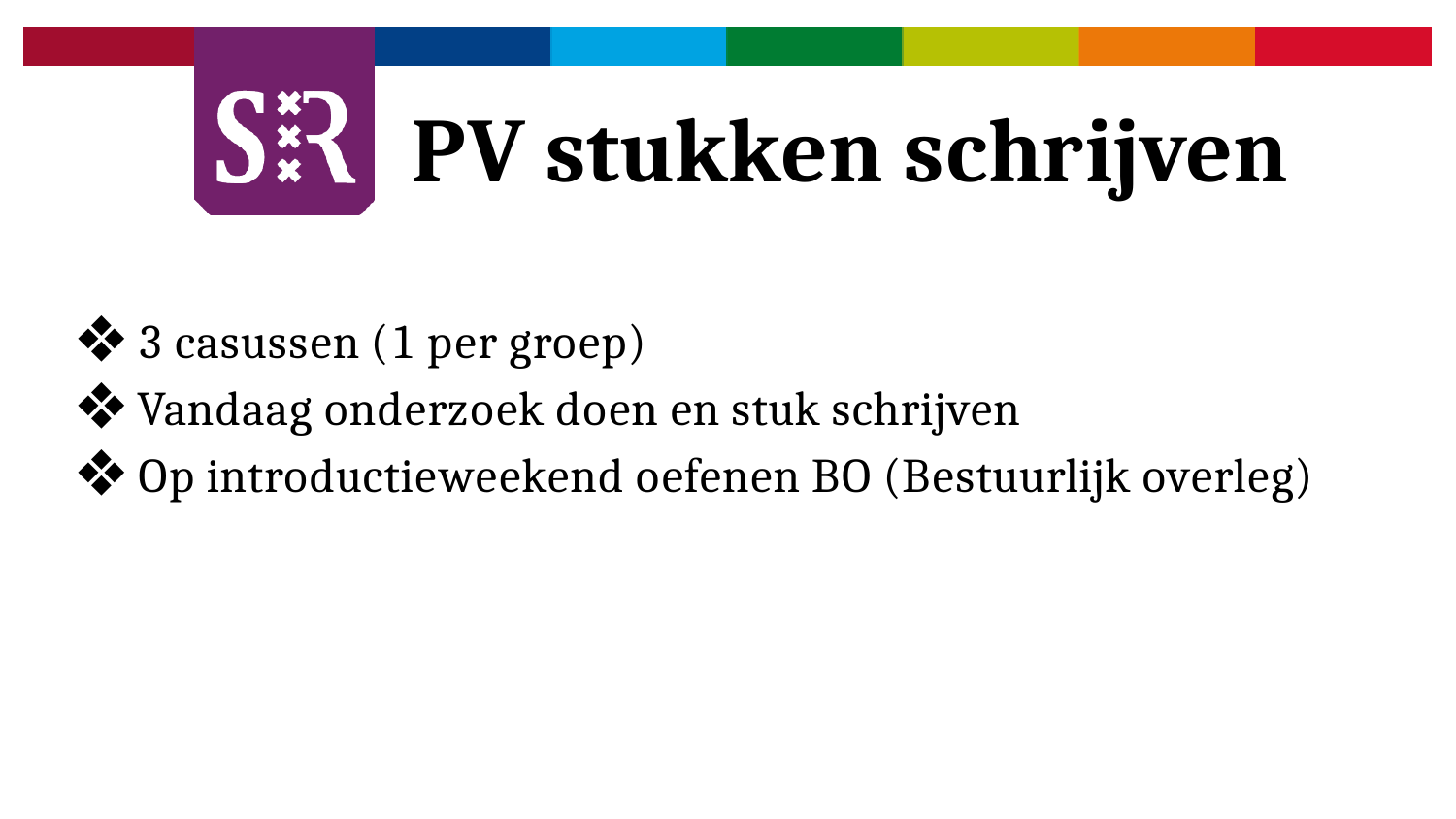

# PV stukken schrijven

3 casussen (1 per groep)
Vandaag onderzoek doen en stuk schrijven
Op introductieweekend oefenen BO (Bestuurlijk overleg)